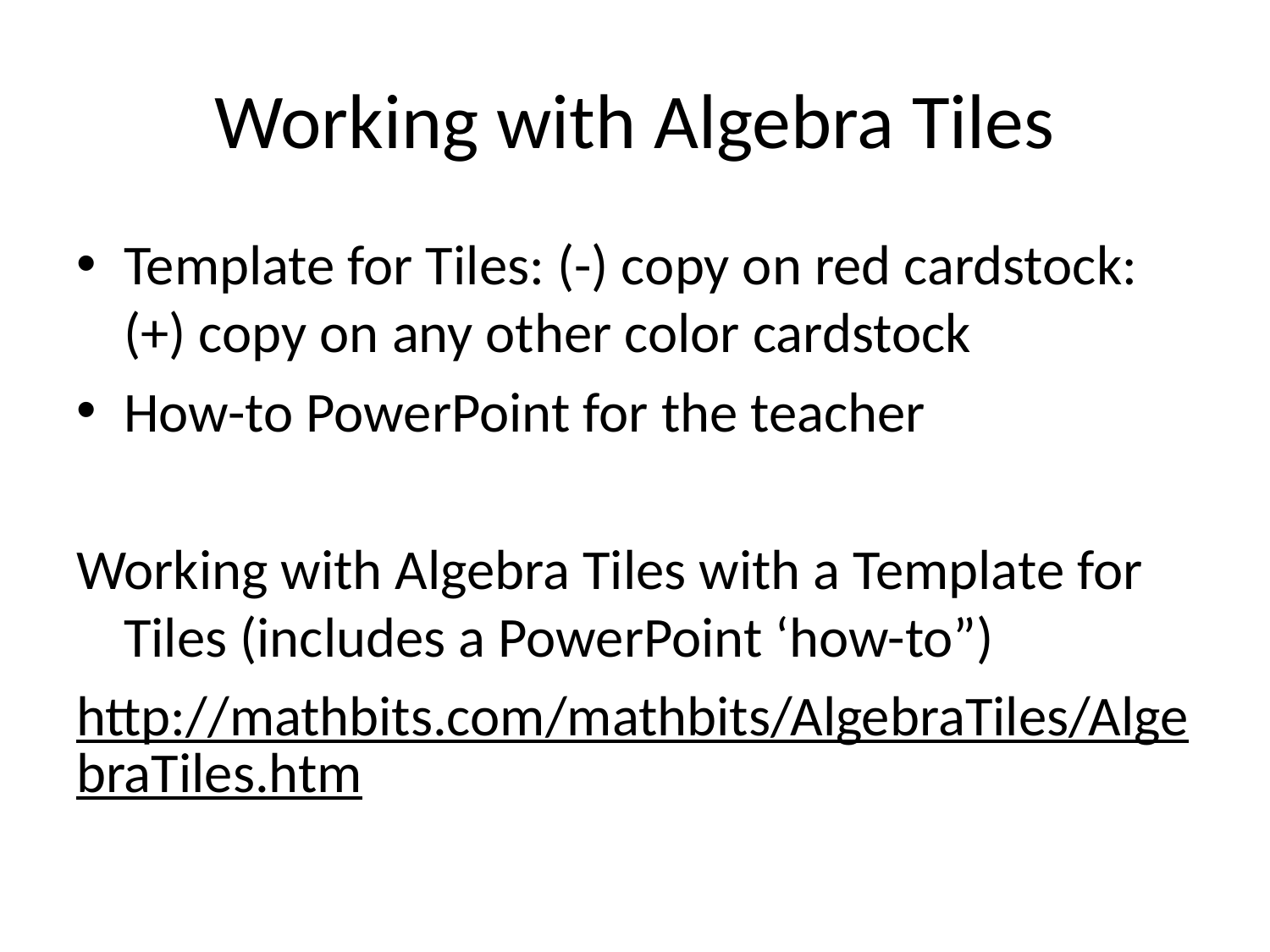

# Working with Algebra Tiles
Template for Tiles: (-) copy on red cardstock: (+) copy on any other color cardstock
How-to PowerPoint for the teacher

Working with Algebra Tiles with a Template for Tiles (includes a PowerPoint ‘how-to”)
http://mathbits.com/mathbits/AlgebraTiles/AlgebraTiles.htm